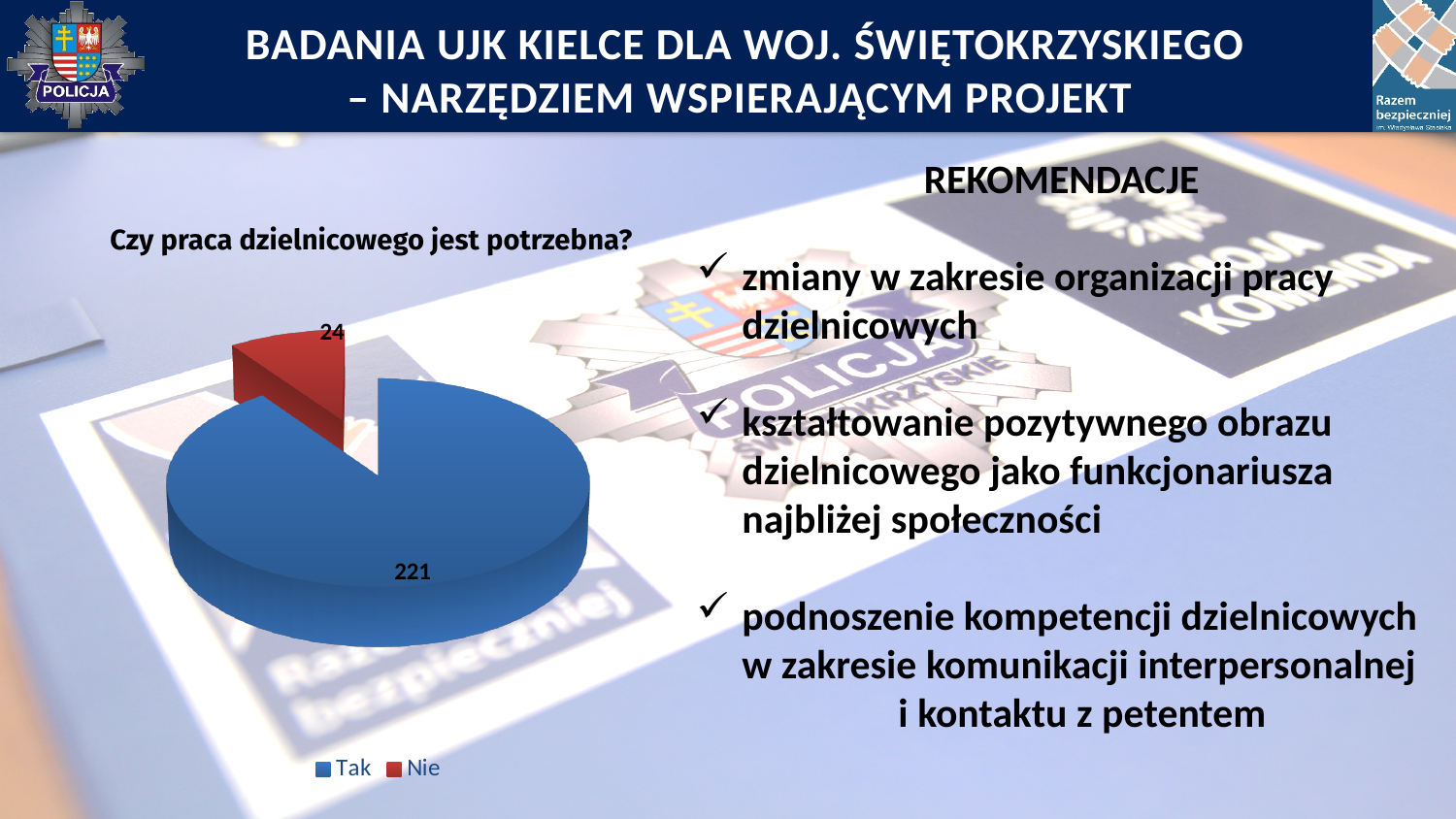

BADANIA UJK KIELCE DLA WOJ. ŚWIĘTOKRZYSKIEGO
– NARZĘDZIEM WSPIERAJĄCYM PROJEKT
REKOMENDACJE

zmiany w zakresie organizacji pracy dzielnicowych

kształtowanie pozytywnego obrazu dzielnicowego jako funkcjonariusza najbliżej społeczności

podnoszenie kompetencji dzielnicowych w zakresie komunikacji interpersonalnej                    i kontaktu z petentem
Czy praca dzielnicowego jest potrzebna?

[unsupported chart]